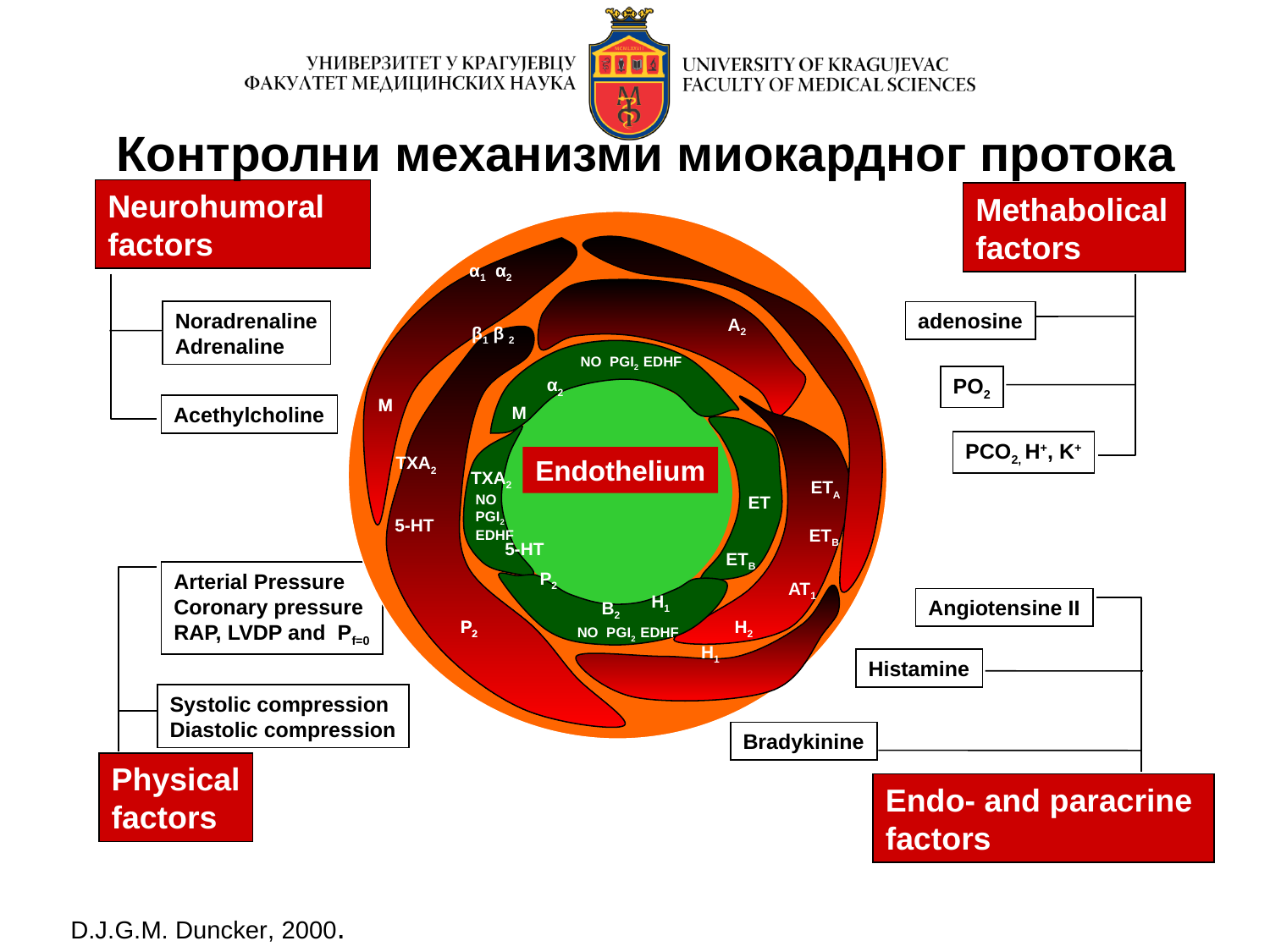

Контролни механизми миокардног протока
Neurohumoral factors
Methabolical factors

α1  α2

Noradrenaline
Adrenaline
adenosine
A2
β1 β 2

NO  PGI2  EDHF
PO2
α2

M
M

Acethylcholine
Acethylcholine
M

PCO2, H+, K+
TXA2
Endothelium
TXA2
ETA
NO
PGI2
EDHF
ET
5-HT
ETB
5-HT
ETB
P2
Arterial Pressure
Coronary pressure
RAP, LVDP and  Pf=0
Arterial Pressure
Coronary pressure
RAP, LVDP and  Pf=0

AT1

H1
Angiotensine II
B2

P2
P2
H2
NO  PGI2  EDHF
H1
Histamine
Systolic compression
Diastolic compression
Systolic compression
Diastolic compression

Bradykinine
Physical
factors
Endo- and paracrine
factors
D.J.G.M. Duncker, 2000.